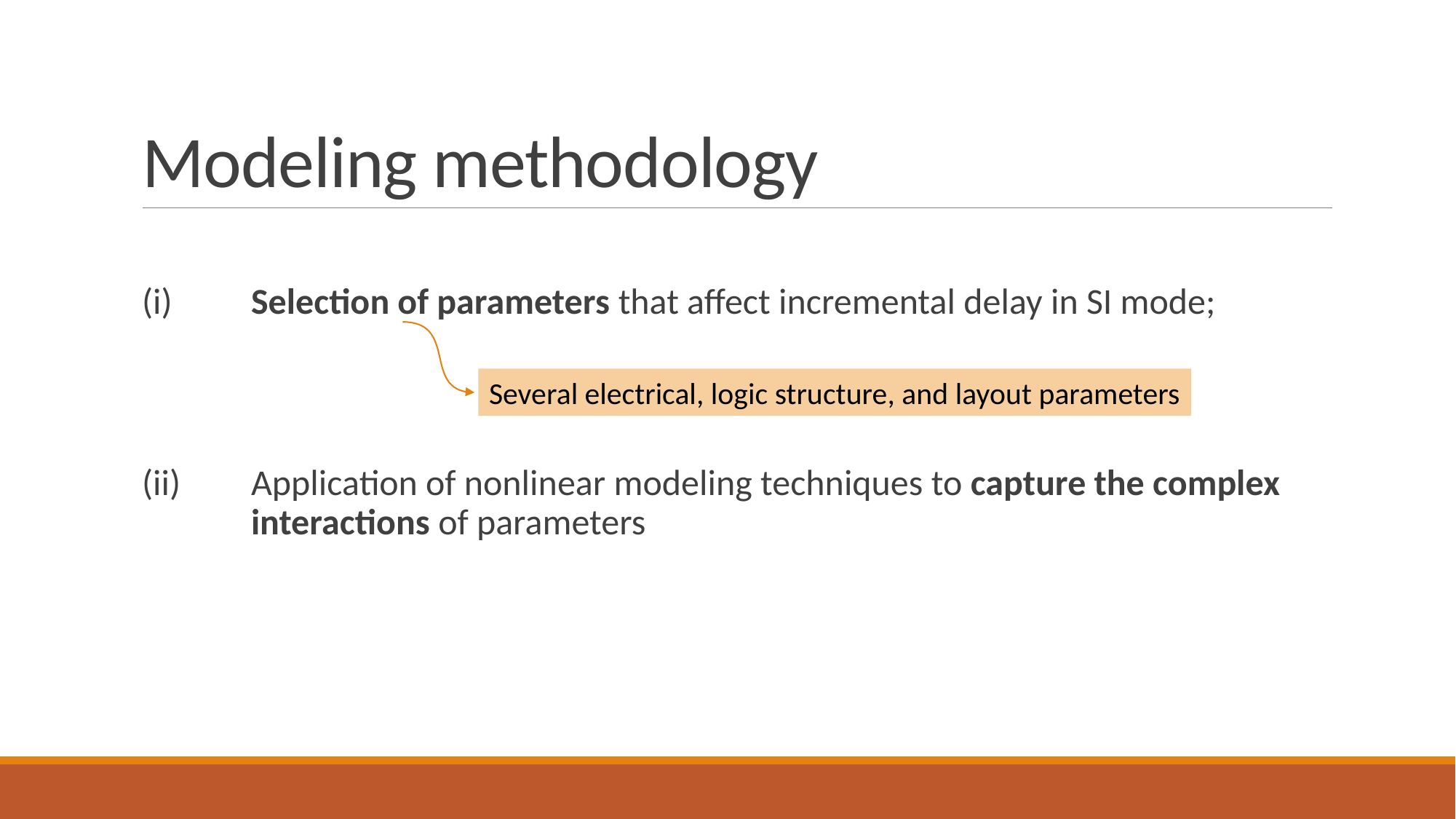

# Modeling methodology
(i)	Selection of parameters that affect incremental delay in SI mode;

(ii)	Application of nonlinear modeling techniques to capture the complex 	interactions of parameters
Several electrical, logic structure, and layout parameters